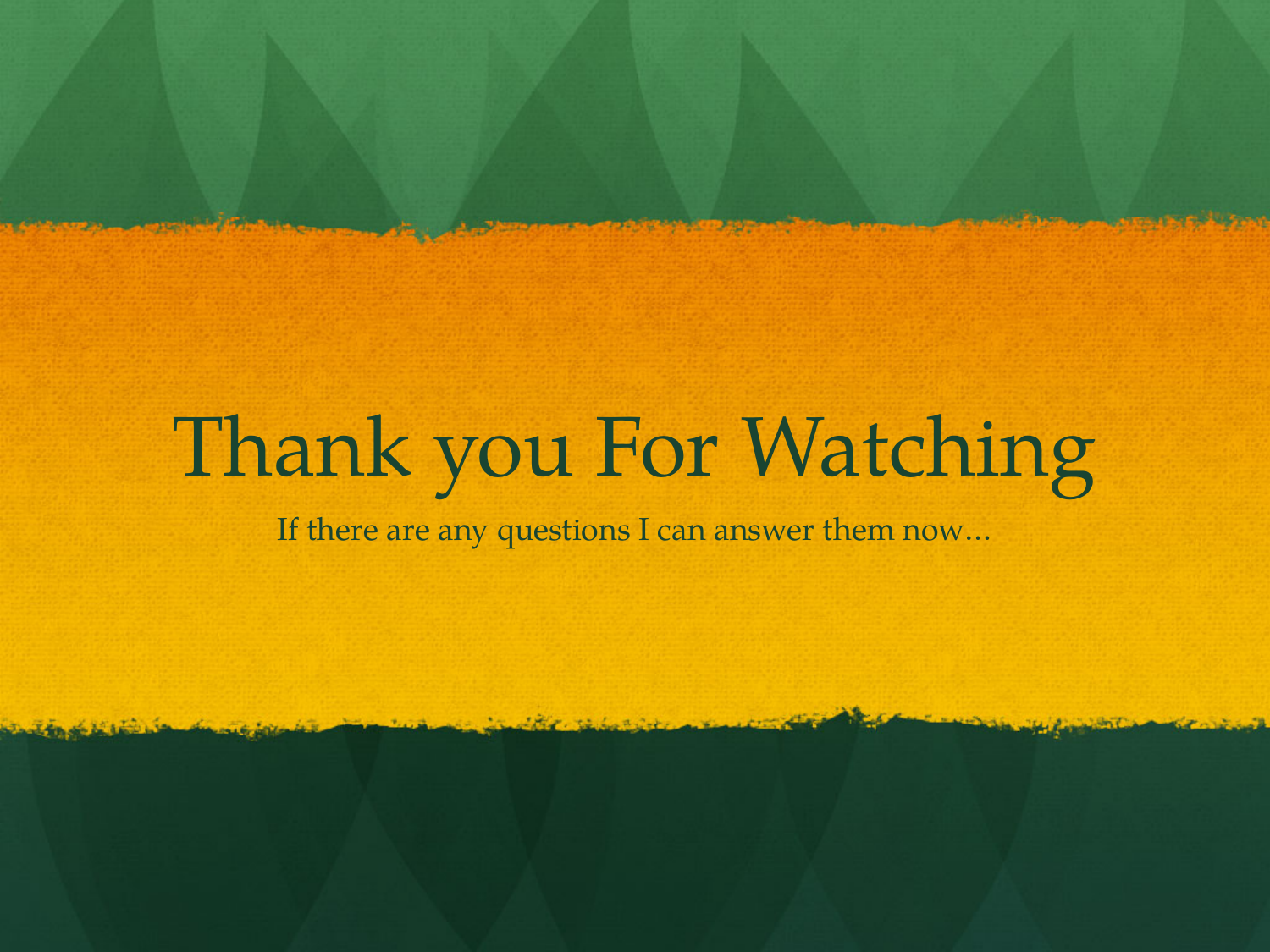

# Thank you For Watching
If there are any questions I can answer them now…